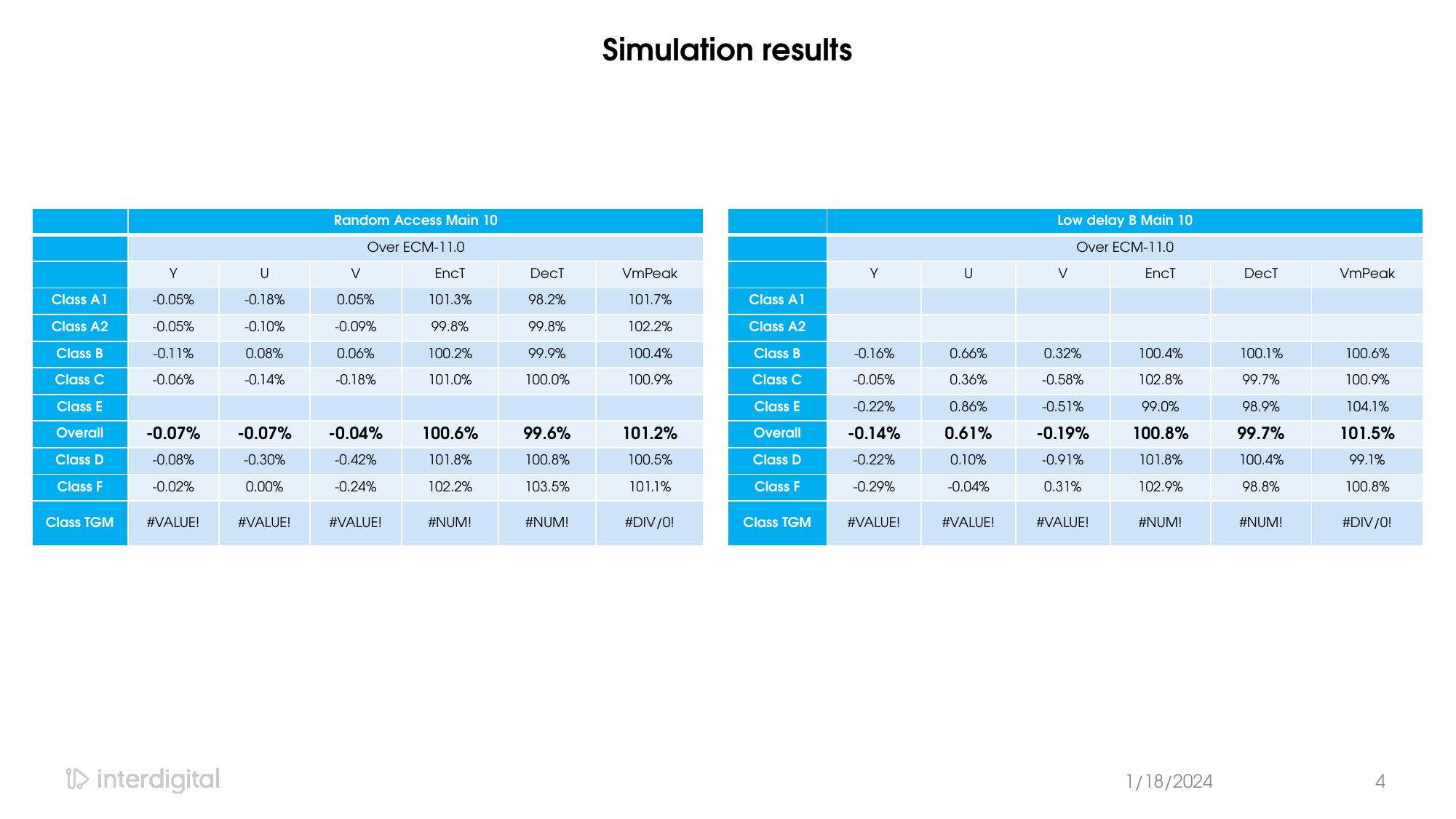

Simulation results
|  | Random Access Main 10 |  |  |  |  |  |
| --- | --- | --- | --- | --- | --- | --- |
|  | Over ECM-11.0 |  |  |  |  |  |
|  | Y | U | V | EncT | DecT | VmPeak |
| Class A1 | -0.05% | -0.18% | 0.05% | 101.3% | 98.2% | 101.7% |
| Class A2 | -0.05% | -0.10% | -0.09% | 99.8% | 99.8% | 102.2% |
| Class B | -0.11% | 0.08% | 0.06% | 100.2% | 99.9% | 100.4% |
| Class C | -0.06% | -0.14% | -0.18% | 101.0% | 100.0% | 100.9% |
| Class E |  |  |  |  |  |  |
| Overall | -0.07% | -0.07% | -0.04% | 100.6% | 99.6% | 101.2% |
| Class D | -0.08% | -0.30% | -0.42% | 101.8% | 100.8% | 100.5% |
| Class F | -0.02% | 0.00% | -0.24% | 102.2% | 103.5% | 101.1% |
| Class TGM | #VALUE! | #VALUE! | #VALUE! | #NUM! | #NUM! | #DIV/0! |
|  | Low delay B Main 10 |  |  |  |  |  |
| --- | --- | --- | --- | --- | --- | --- |
|  | Over ECM-11.0 |  |  |  |  |  |
|  | Y | U | V | EncT | DecT | VmPeak |
| Class A1 |  |  |  |  |  |  |
| Class A2 |  |  |  |  |  |  |
| Class B | -0.16% | 0.66% | 0.32% | 100.4% | 100.1% | 100.6% |
| Class C | -0.05% | 0.36% | -0.58% | 102.8% | 99.7% | 100.9% |
| Class E | -0.22% | 0.86% | -0.51% | 99.0% | 98.9% | 104.1% |
| Overall | -0.14% | 0.61% | -0.19% | 100.8% | 99.7% | 101.5% |
| Class D | -0.22% | 0.10% | -0.91% | 101.8% | 100.4% | 99.1% |
| Class F | -0.29% | -0.04% | 0.31% | 102.9% | 98.8% | 100.8% |
| Class TGM | #VALUE! | #VALUE! | #VALUE! | #NUM! | #NUM! | #DIV/0! |
1/18/2024
4